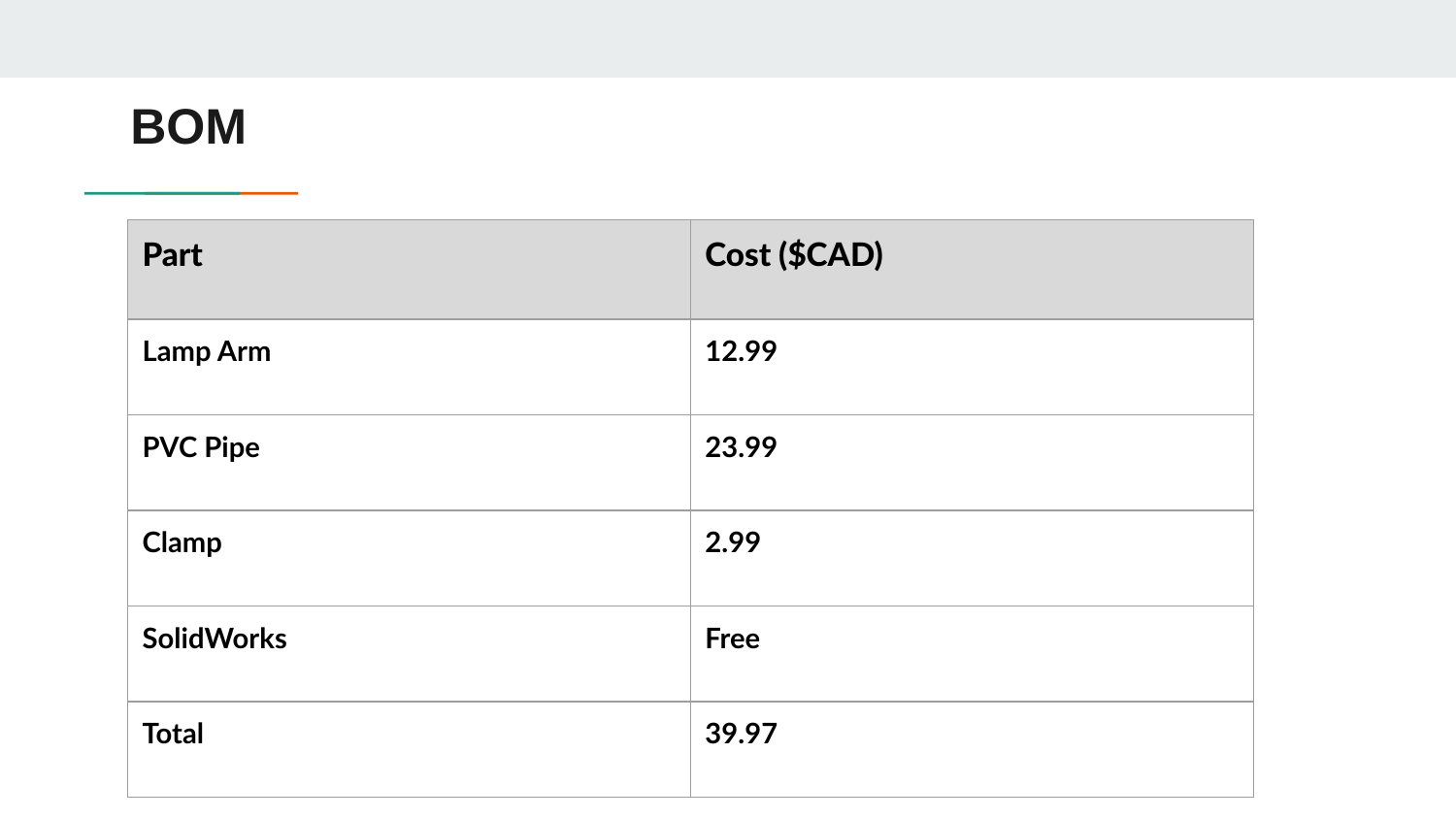

# BOM
| Part | Cost ($CAD) |
| --- | --- |
| Lamp Arm | 12.99 |
| PVC Pipe | 23.99 |
| Clamp | 2.99 |
| SolidWorks | Free |
| Total | 39.97 |